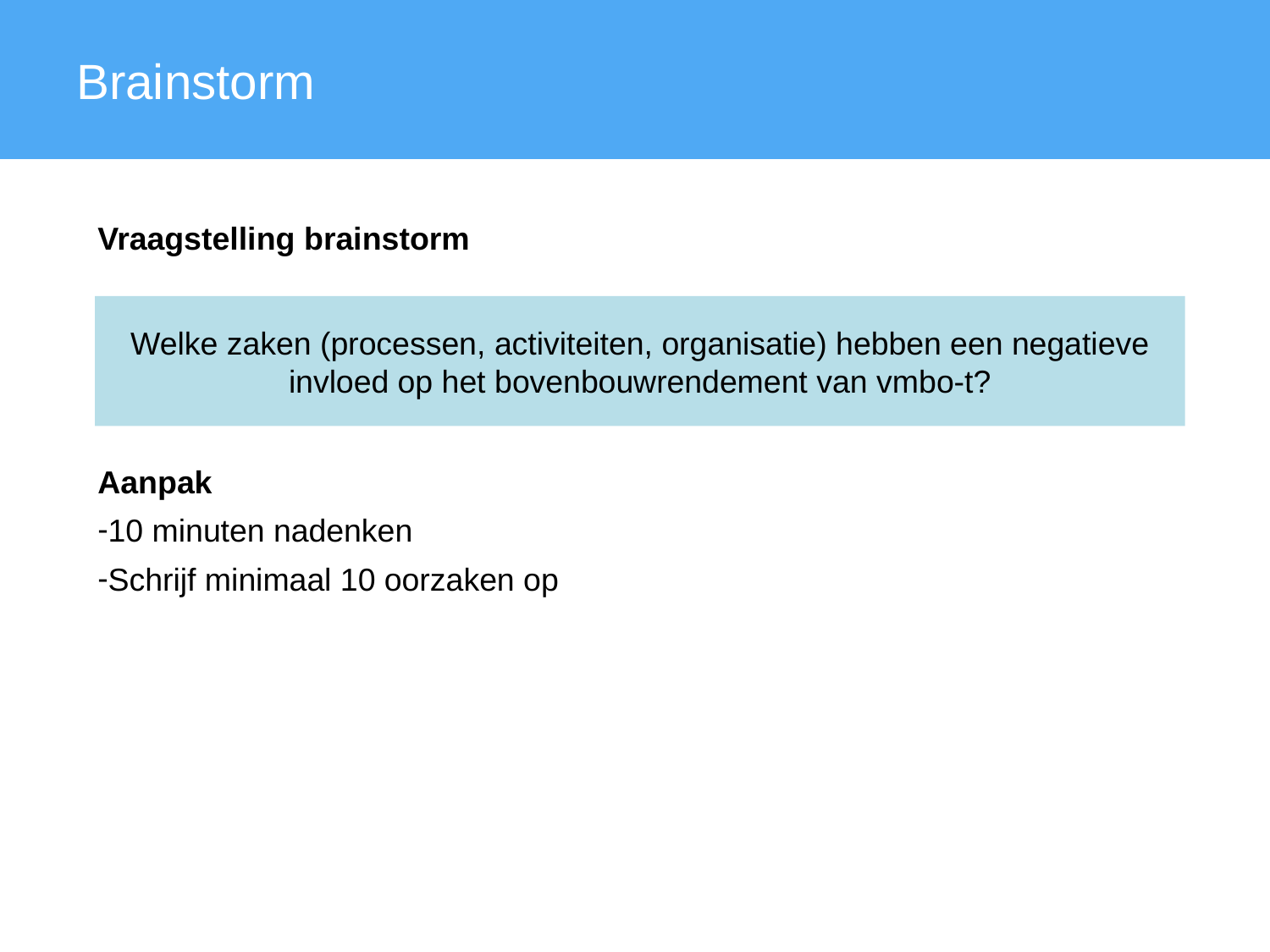

Brainstorm
Vraagstelling brainstorm

Aanpak
10 minuten nadenken
Schrijf minimaal 10 oorzaken op

Welke zaken (processen, activiteiten, organisatie) hebben een negatieve invloed op het bovenbouwrendement van vmbo-t?